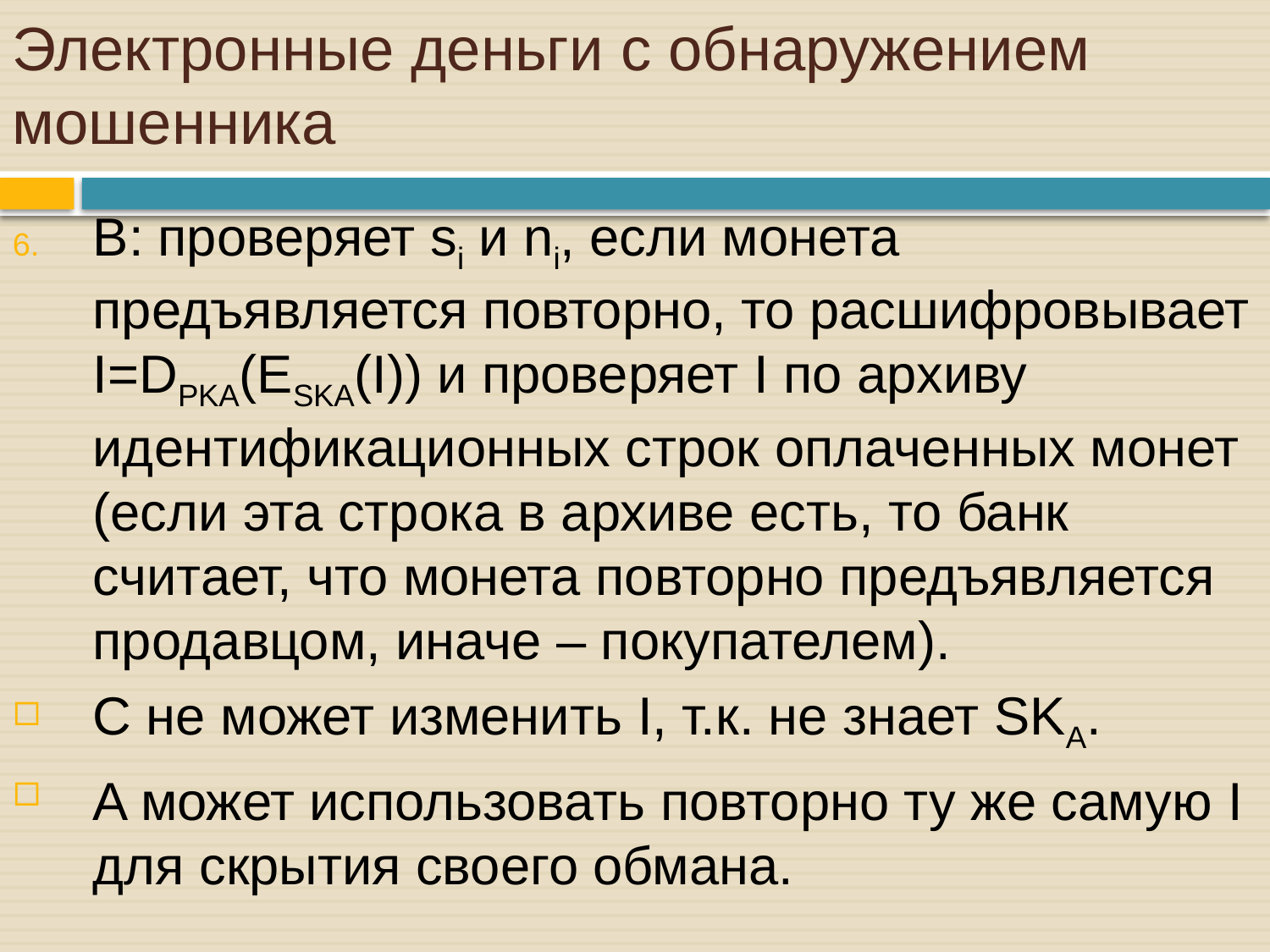

# Электронные деньги с обнаружением мошенника
B: проверяет si и ni, если монета предъявляется повторно, то расшифровывает I=DPKA(ESKA(I)) и проверяет I по архиву идентификационных строк оплаченных монет (если эта строка в архиве есть, то банк считает, что монета повторно предъявляется продавцом, иначе – покупателем).
C не может изменить I, т.к. не знает SKA.
A может использовать повторно ту же самую I для скрытия своего обмана.